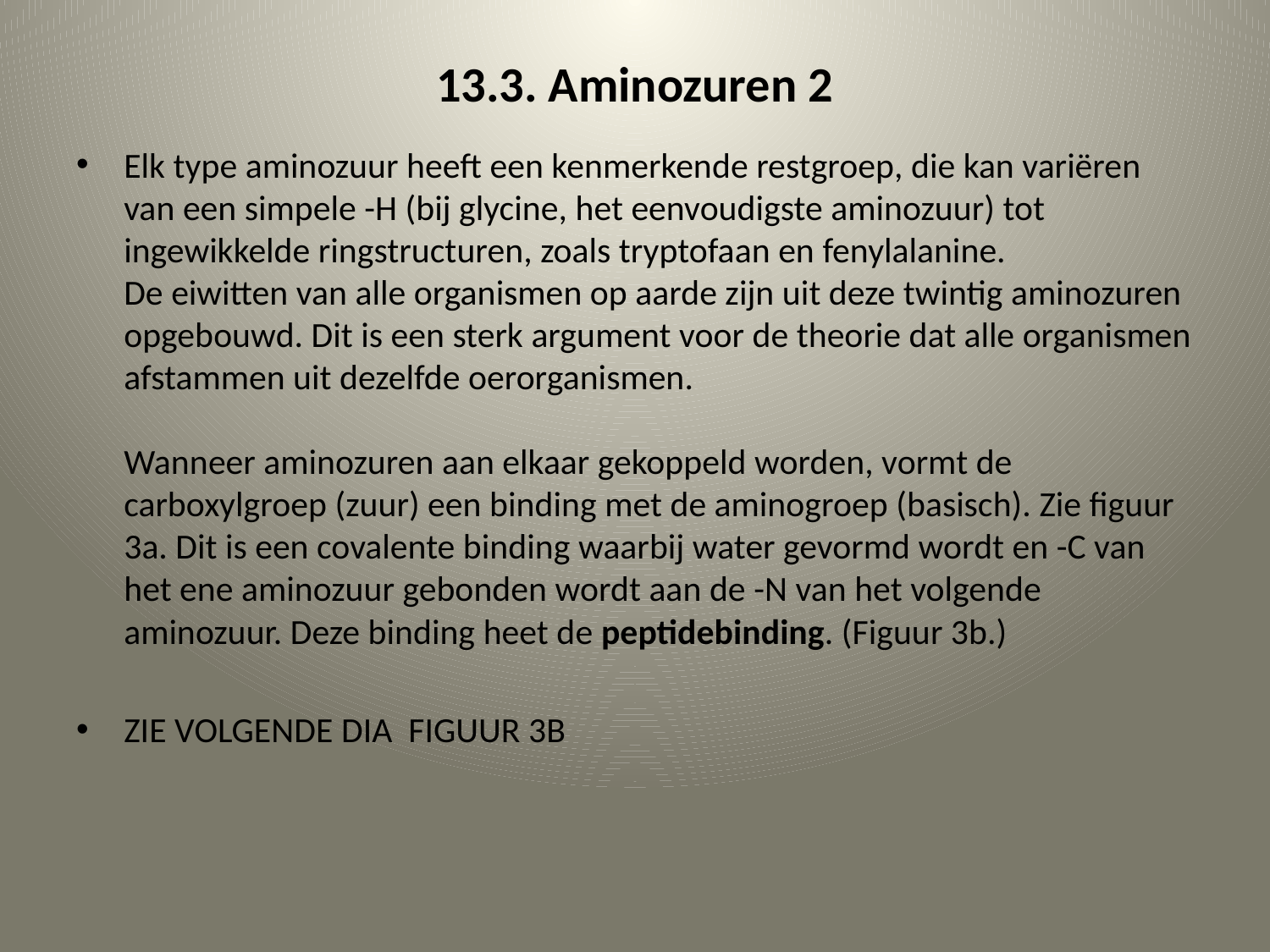

# 13.3. Aminozuren 2
Elk type aminozuur heeft een kenmerkende restgroep, die kan variëren van een simpele -H (bij glycine, het eenvoudigste aminozuur) tot ingewikkelde ringstructuren, zoals tryptofaan en fenylalanine.
De eiwitten van alle organismen op aarde zijn uit deze twintig aminozuren opgebouwd. Dit is een sterk argument voor de theorie dat alle organismen afstammen uit dezelfde oerorganismen.
Wanneer aminozuren aan elkaar gekoppeld worden, vormt de carboxylgroep (zuur) een binding met de aminogroep (basisch). Zie figuur 3a. Dit is een covalente binding waarbij water gevormd wordt en -C van het ene aminozuur gebonden wordt aan de -N van het volgende aminozuur. Deze binding heet de peptidebinding. (Figuur 3b.)

ZIE VOLGENDE DIA  FIGUUR 3B